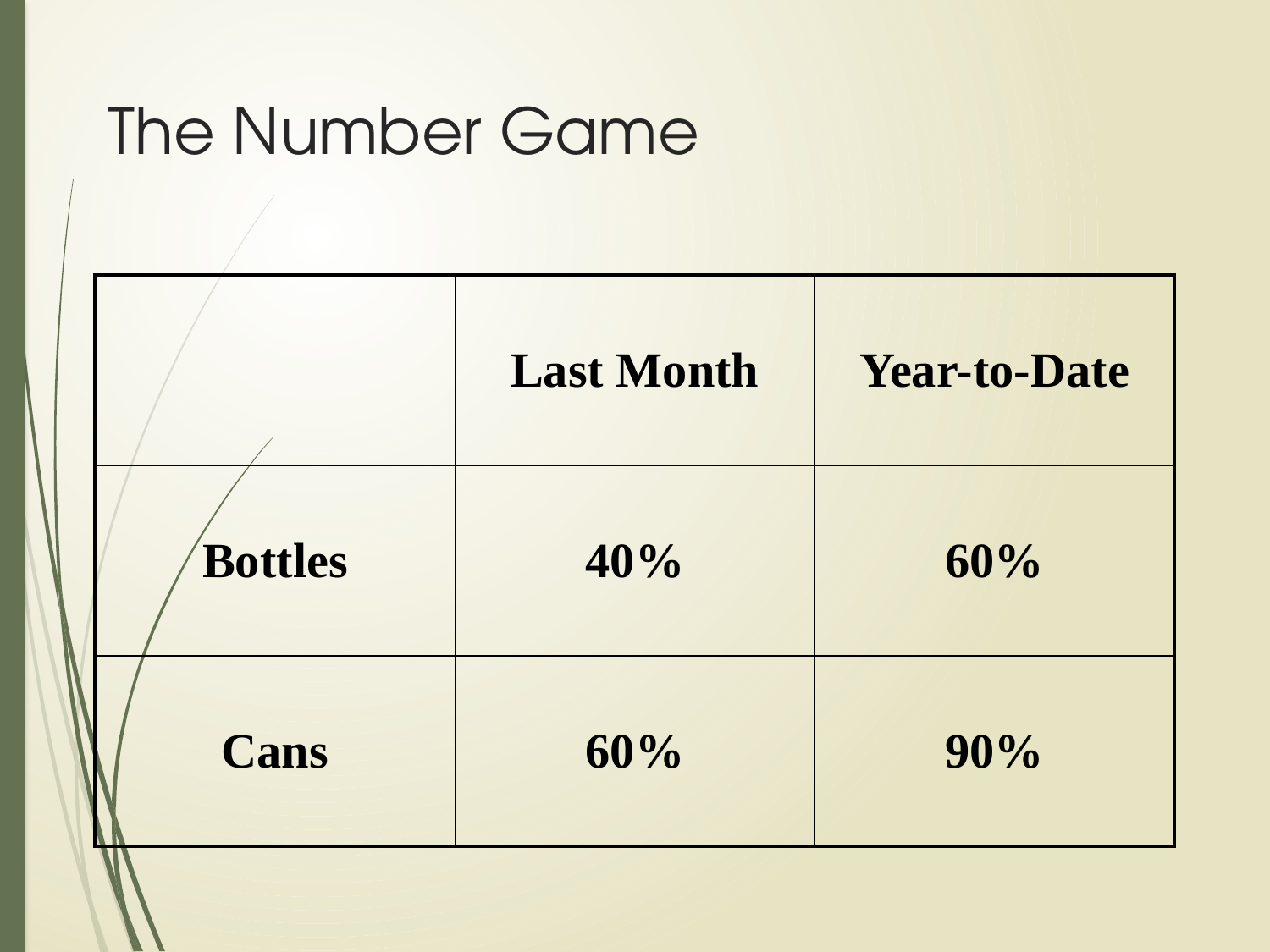

# The Number Game
|  | Last Month | Year-to-Date |
| --- | --- | --- |
| Bottles | 40% | 60% |
| Cans | 60% | 90% |